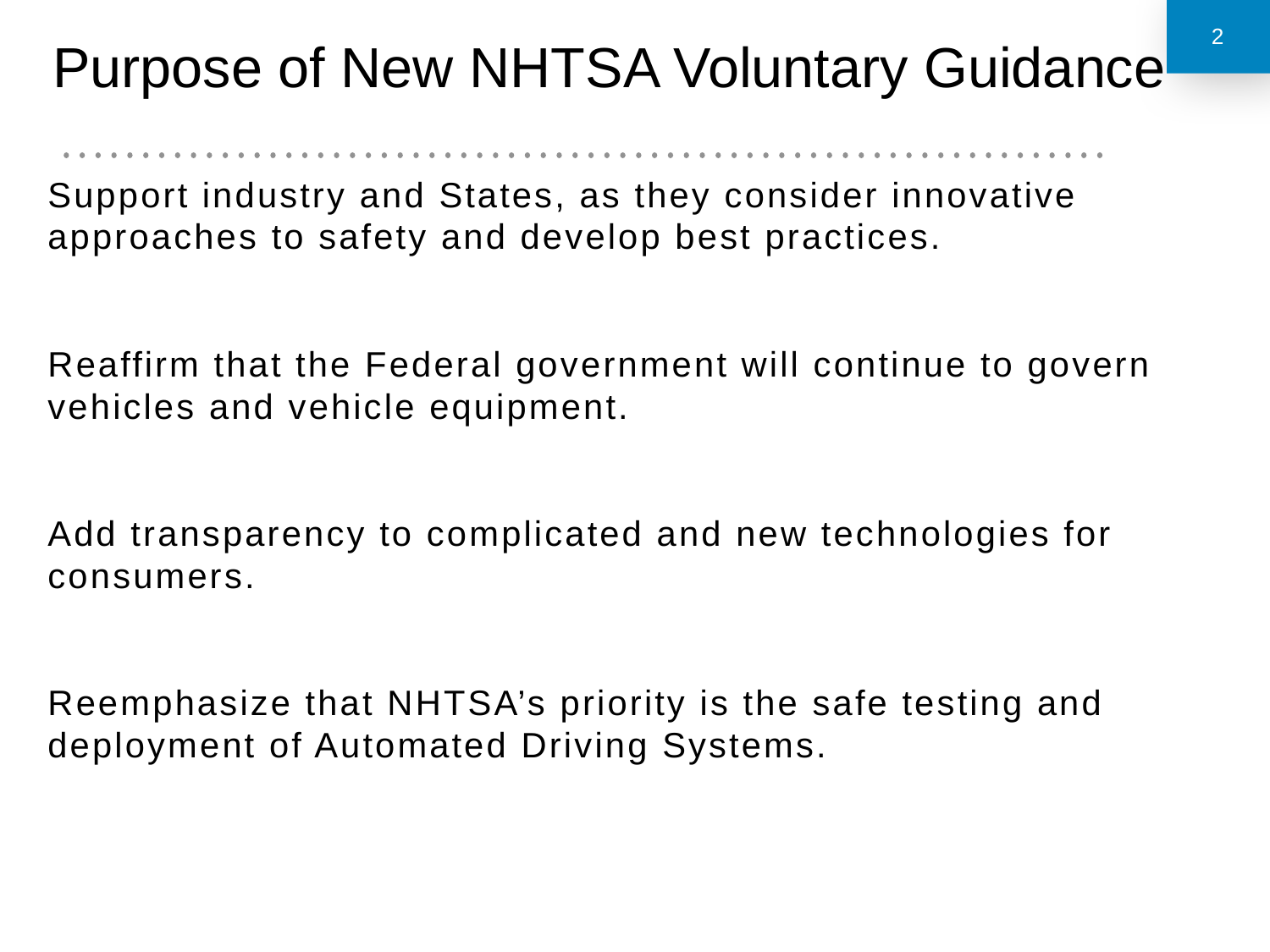

2
Purpose of New NHTSA Voluntary Guidance

Support industry and States, as they consider innovative approaches to safety and develop best practices.

Reaffirm that the Federal government will continue to govern vehicles and vehicle equipment.

Add transparency to complicated and new technologies for consumers.

Reemphasize that NHTSA’s priority is the safe testing and deployment of Automated Driving Systems.